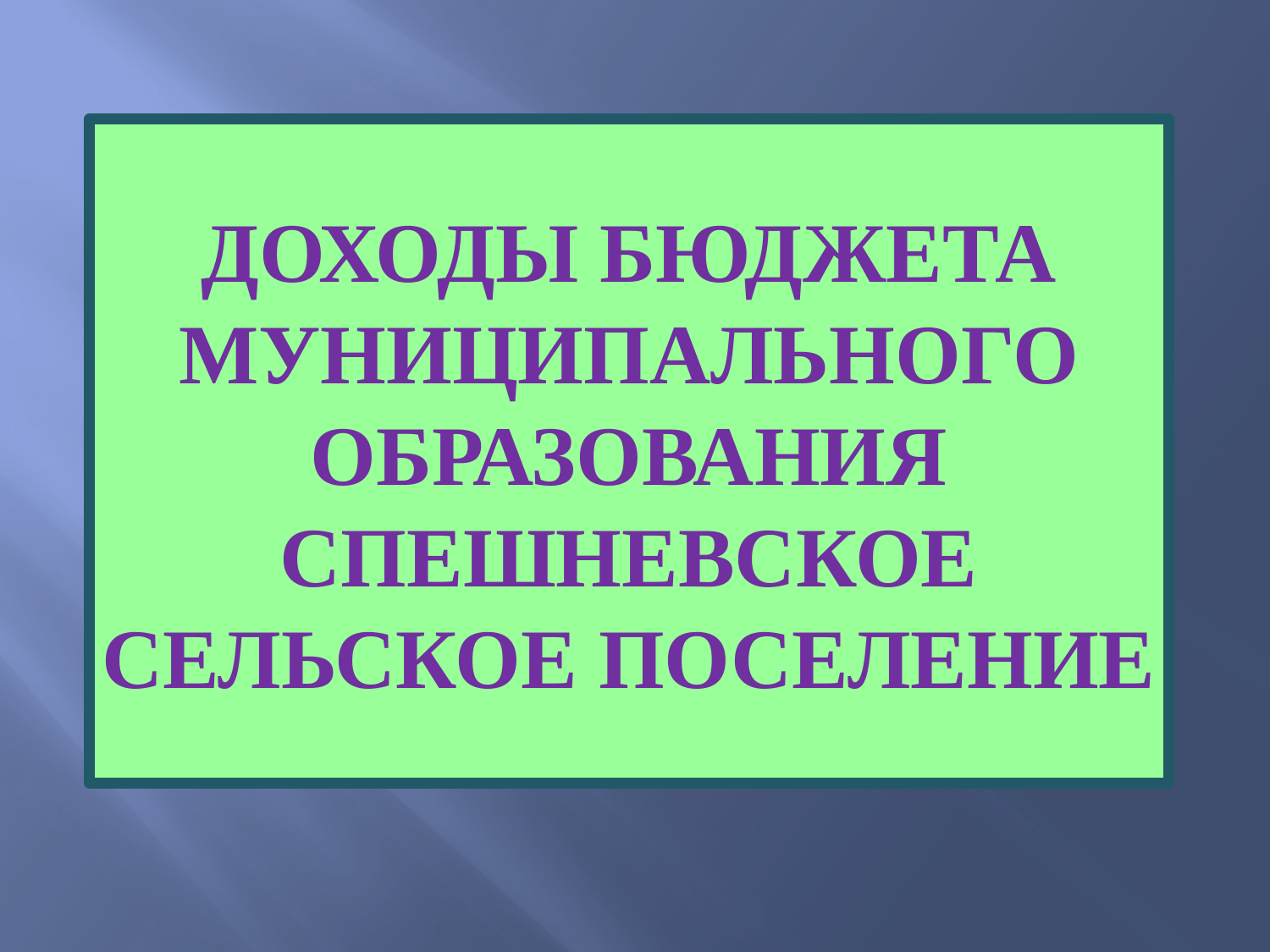

# Доходы бюджета муниципального образования Спешневское сельское поселение